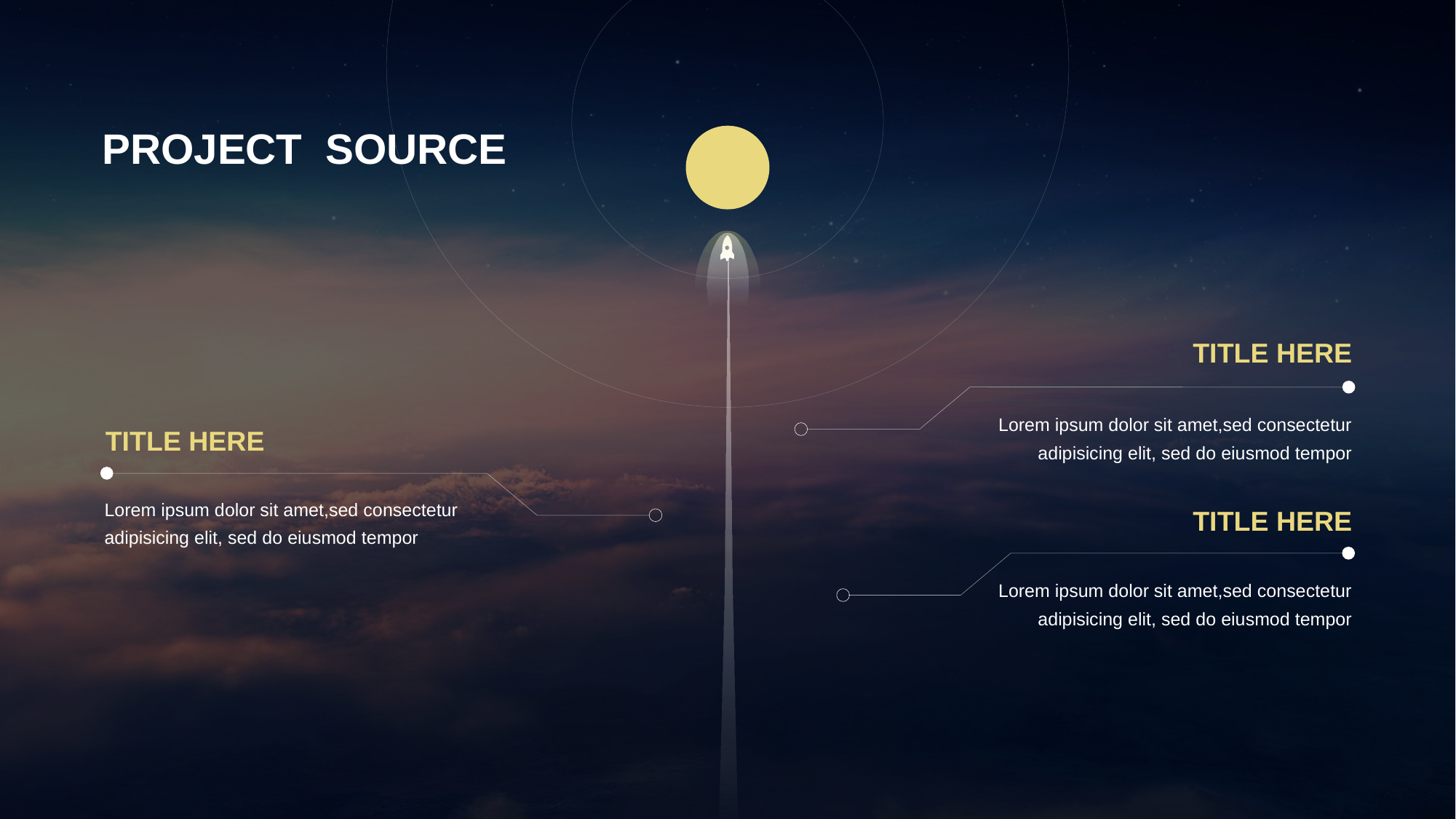

PROJECT  SOURCE

TITLE HERE

Lorem ipsum dolor sit amet,sed consectetur adipisicing elit, sed do eiusmod tempor
TITLE HERE

Lorem ipsum dolor sit amet,sed consectetur adipisicing elit, sed do eiusmod tempor
TITLE HERE

Lorem ipsum dolor sit amet,sed consectetur adipisicing elit, sed do eiusmod tempor